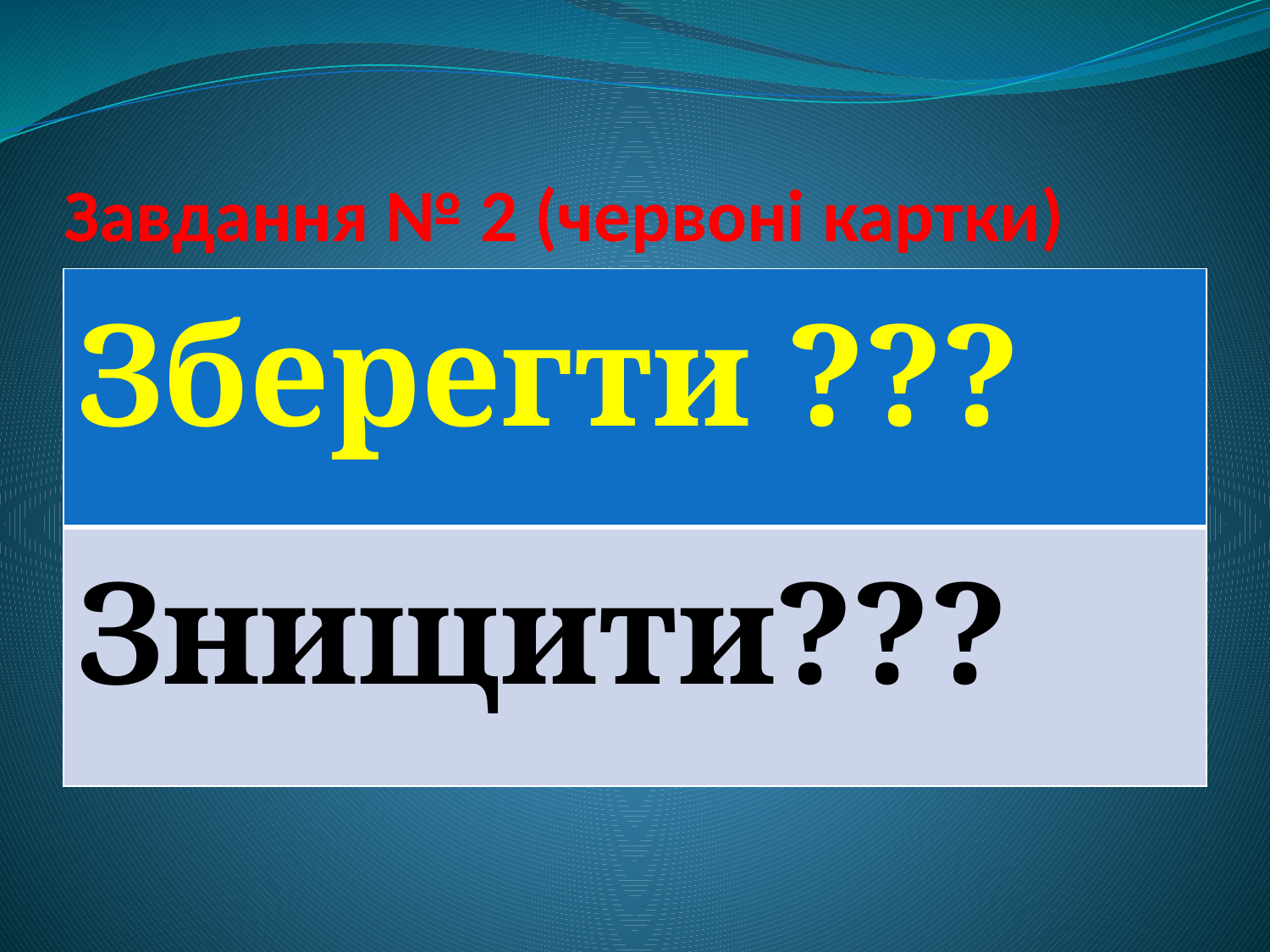

# Завдання № 2 (червоні картки)
| Зберегти ??? |
| --- |
| Знищити??? |